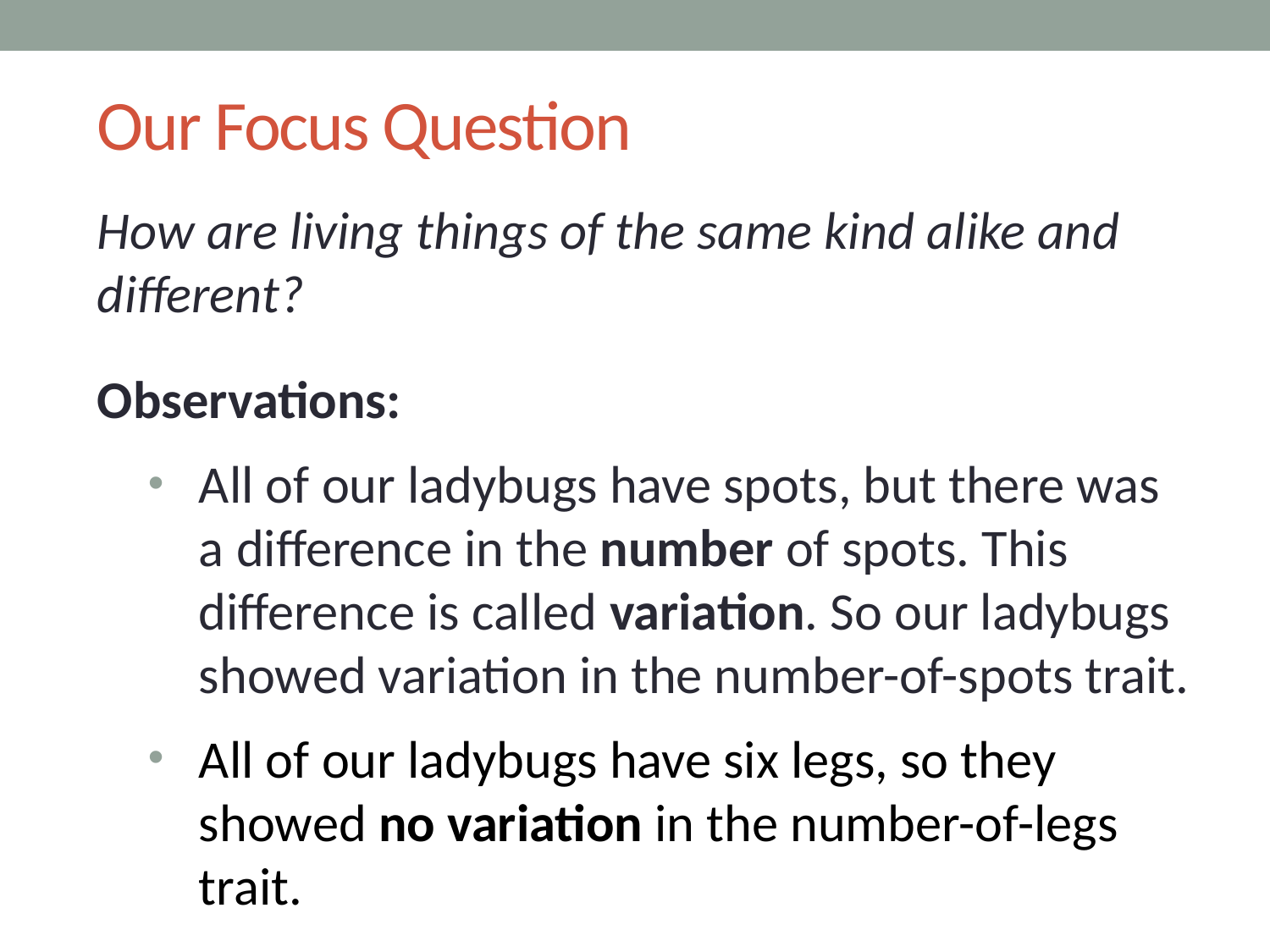

# Our Focus Question
How are living things of the same kind alike and different?
Observations:
All of our ladybugs have spots, but there was a difference in the number of spots. This difference is called variation. So our ladybugs showed variation in the number-of-spots trait.
All of our ladybugs have six legs, so they showed no variation in the number-of-legs trait.